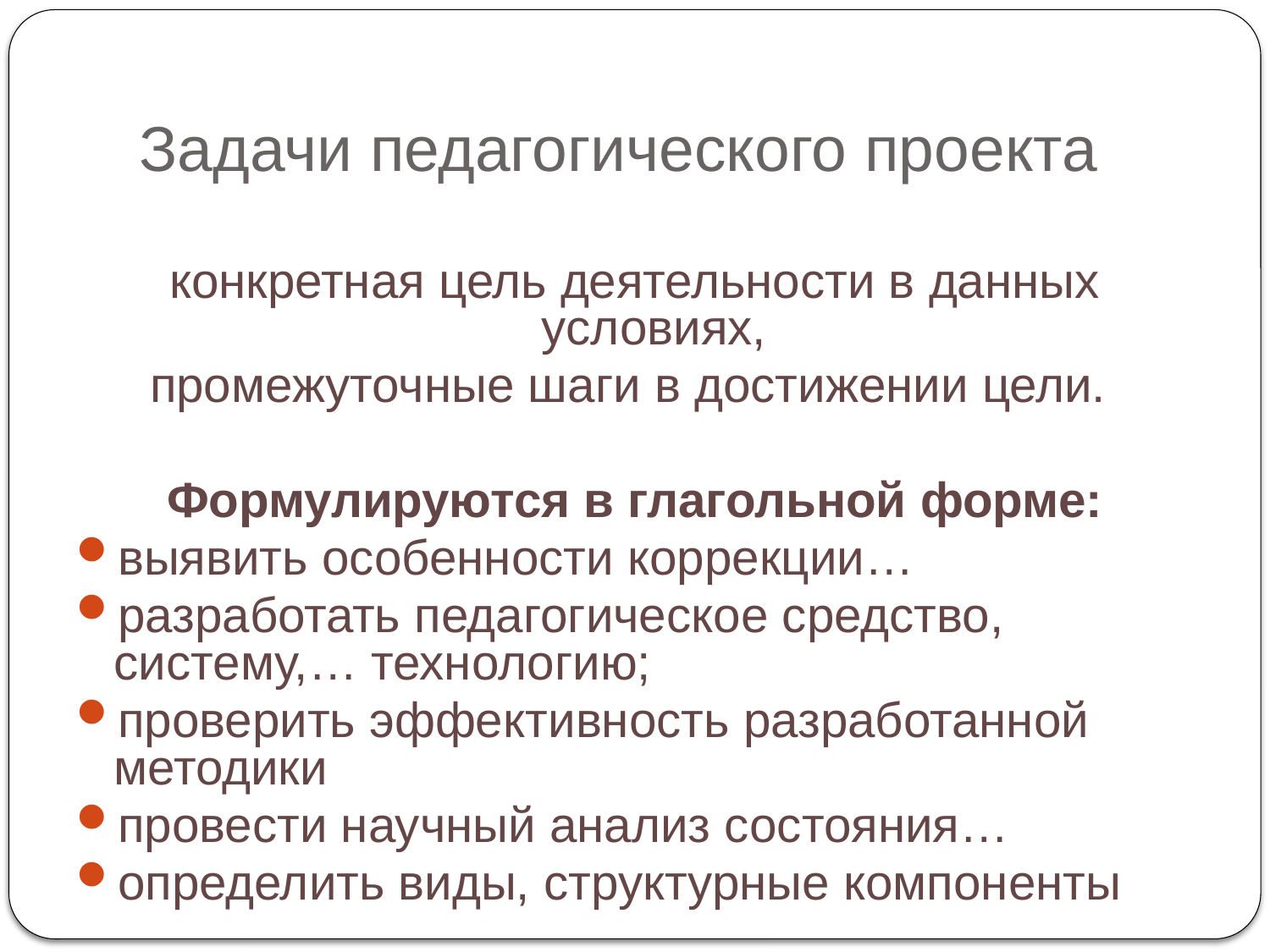

# Задачи педагогического проекта
конкретная цель деятельности в данных условиях,
промежуточные шаги в достижении цели.

Формулируются в глагольной форме:
выявить особенности коррекции…
разработать педагогическое средство, систему,… технологию;
проверить эффективность разработанной методики
провести научный анализ состояния…
определить виды, структурные компоненты